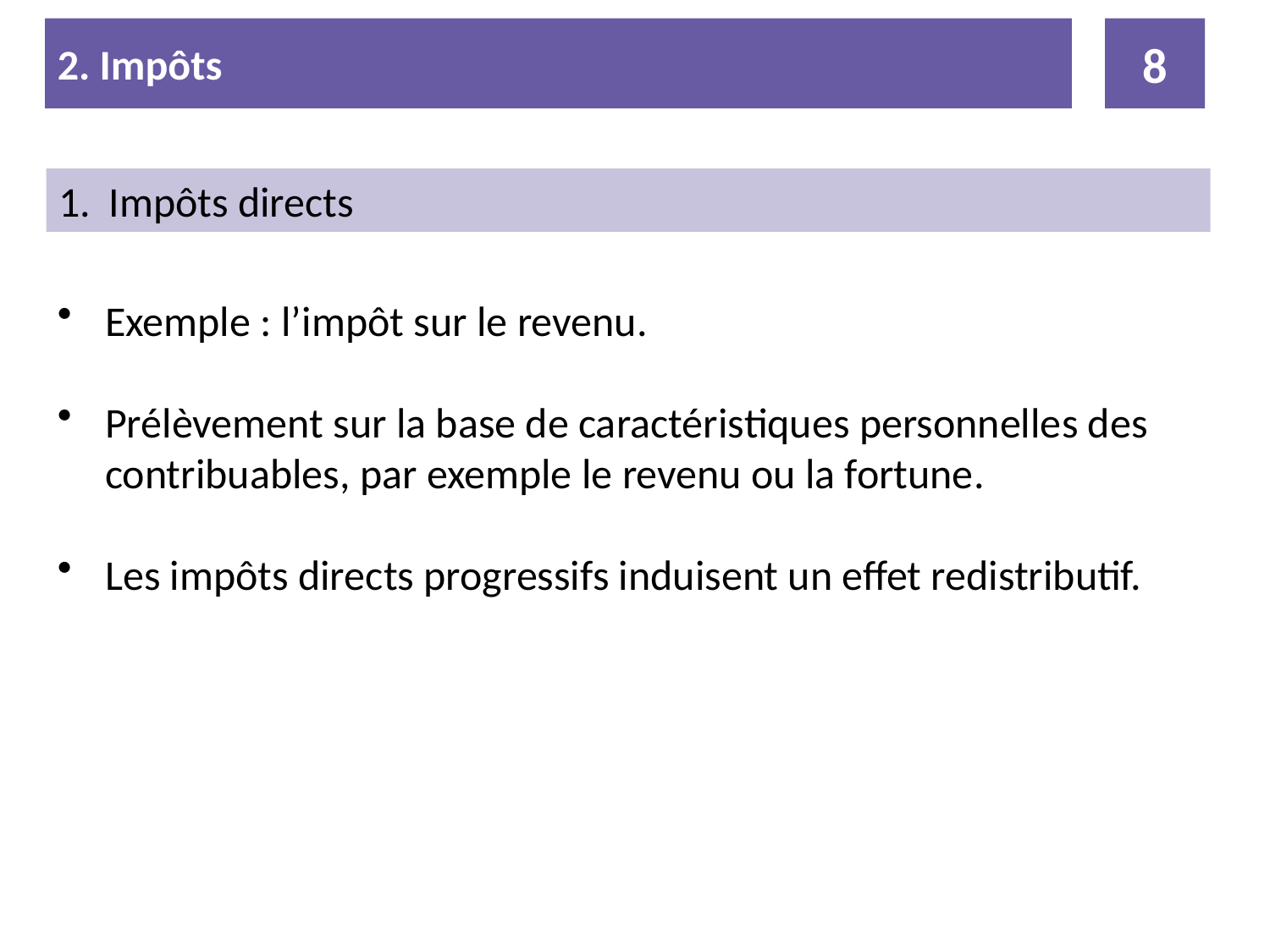

2. Impôts
8

1.	Impôts directs
Exemple : l’impôt sur le revenu.

Prélèvement sur la base de caractéristiques personnelles des contribuables, par exemple le revenu ou la fortune.

Les impôts directs progressifs induisent un effet redistributif.